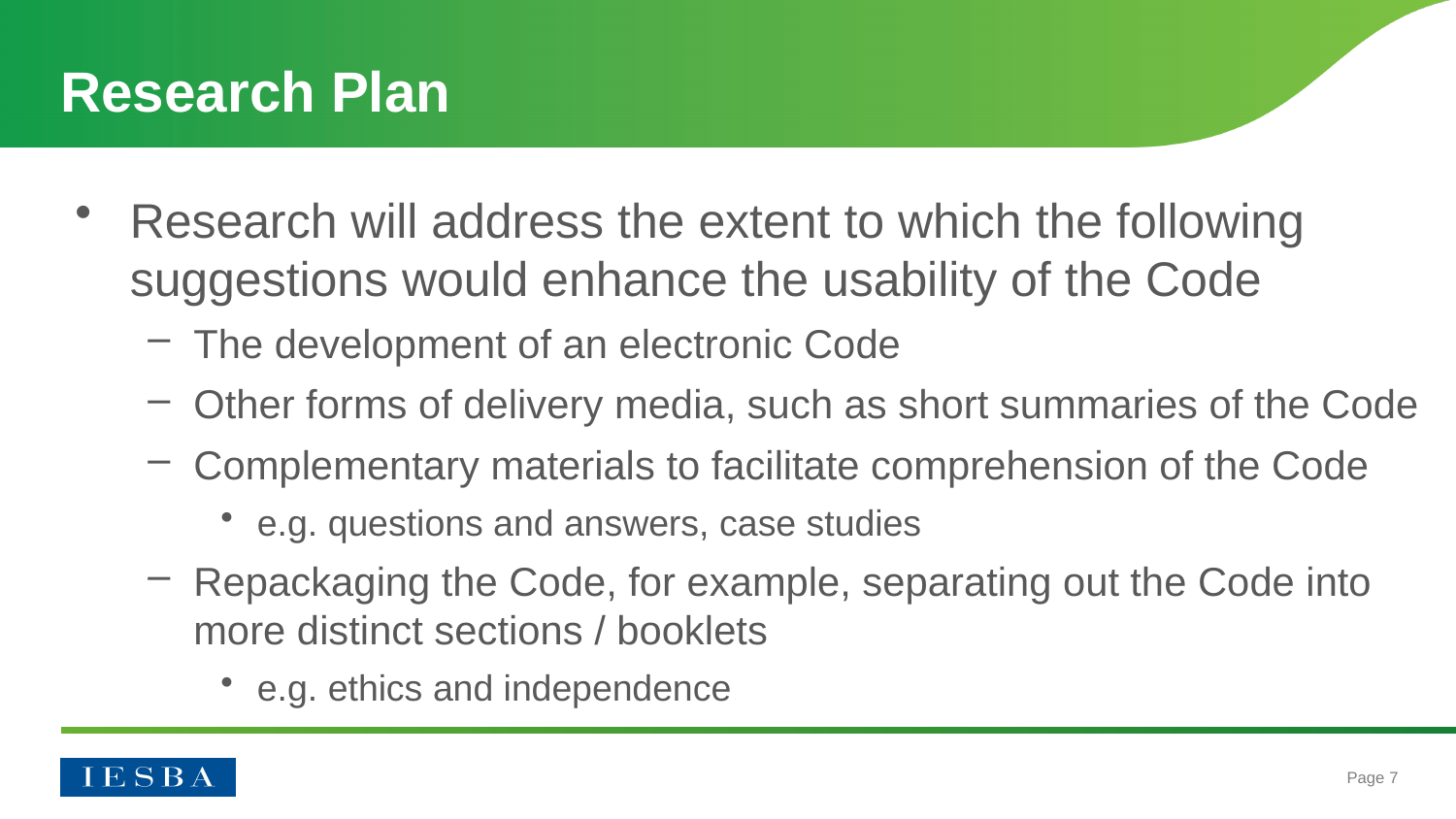

# Research Plan
Research will address the extent to which the following suggestions would enhance the usability of the Code
The development of an electronic Code
Other forms of delivery media, such as short summaries of the Code
Complementary materials to facilitate comprehension of the Code
e.g. questions and answers, case studies
Repackaging the Code, for example, separating out the Code into more distinct sections / booklets
e.g. ethics and independence